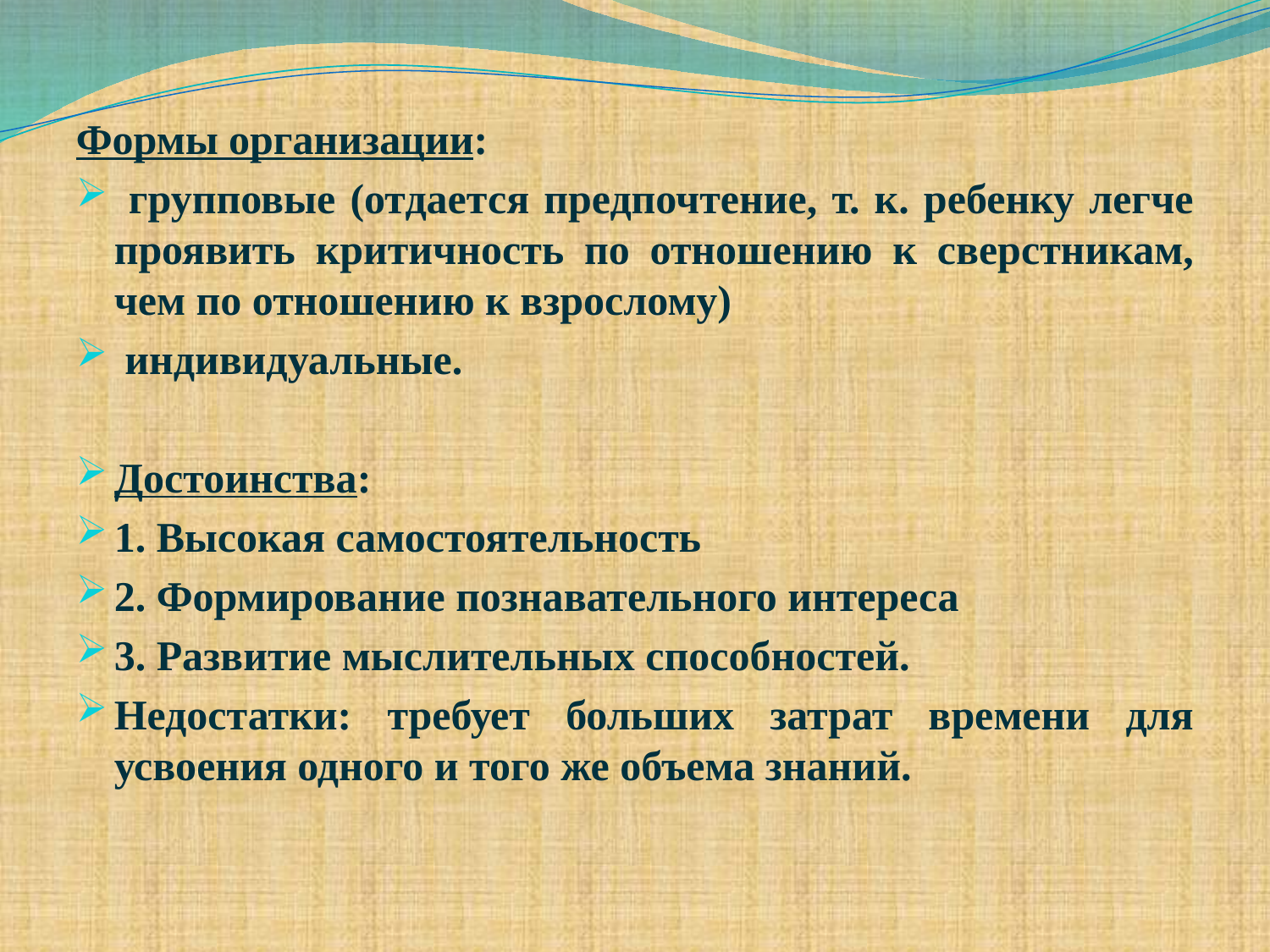

Формы организации:
 групповые (отдается предпочтение, т. к. ребенку легче проявить критичность по отношению к сверстникам, чем по отношению к взрослому)
 индивидуальные.

Достоинства:
1. Высокая самостоятельность
2. Формирование познавательного интереса
3. Развитие мыслительных способностей.
Недостатки: требует больших затрат времени для усвоения одного и того же объема знаний.